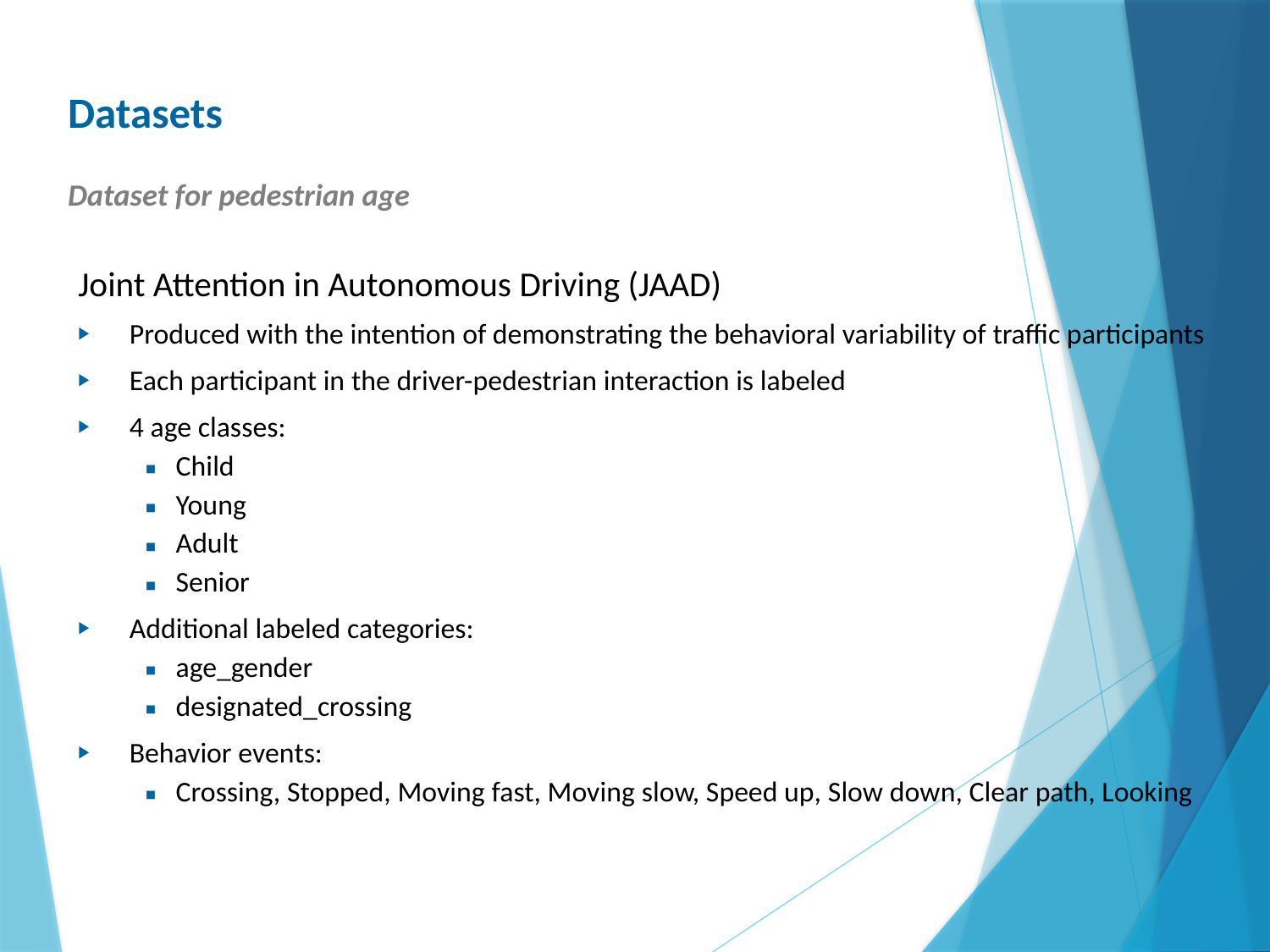

# Datasets
Dataset for pedestrian age
Joint Attention in Autonomous Driving (JAAD)
Produced with the intention of demonstrating the behavioral variability of traffic participants
Each participant in the driver-pedestrian interaction is labeled
4 age classes:
Child
Young
Adult
Senior
Additional labeled categories:
age_gender
designated_crossing
Behavior events:
Crossing, Stopped, Moving fast, Moving slow, Speed up, Slow down, Clear path, Looking